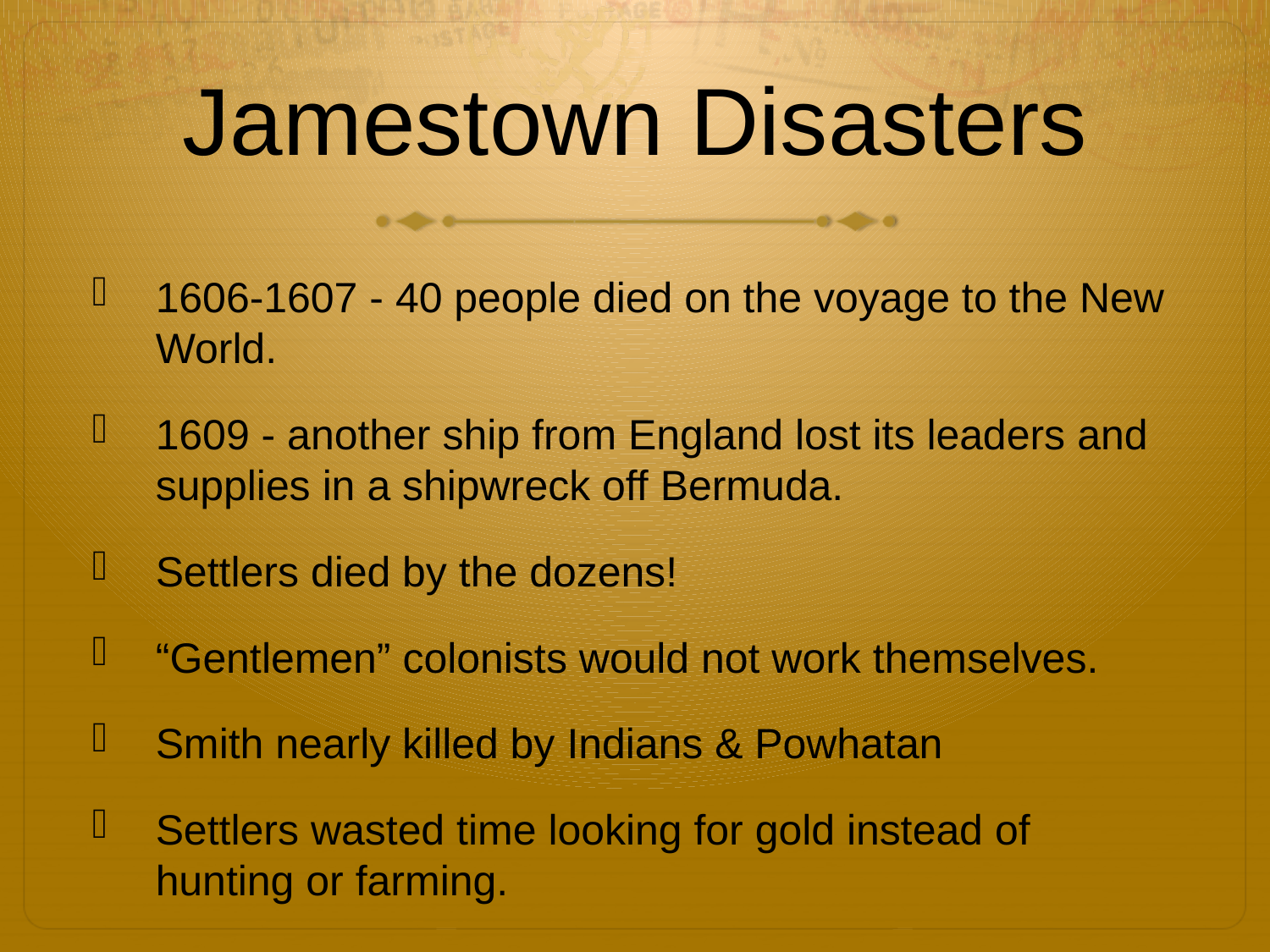

# Jamestown Disasters
1606-1607 - 40 people died on the voyage to the New World.
1609 - another ship from England lost its leaders and supplies in a shipwreck off Bermuda.
Settlers died by the dozens!
“Gentlemen” colonists would not work themselves.
Smith nearly killed by Indians & Powhatan
Settlers wasted time looking for gold instead of hunting or farming.